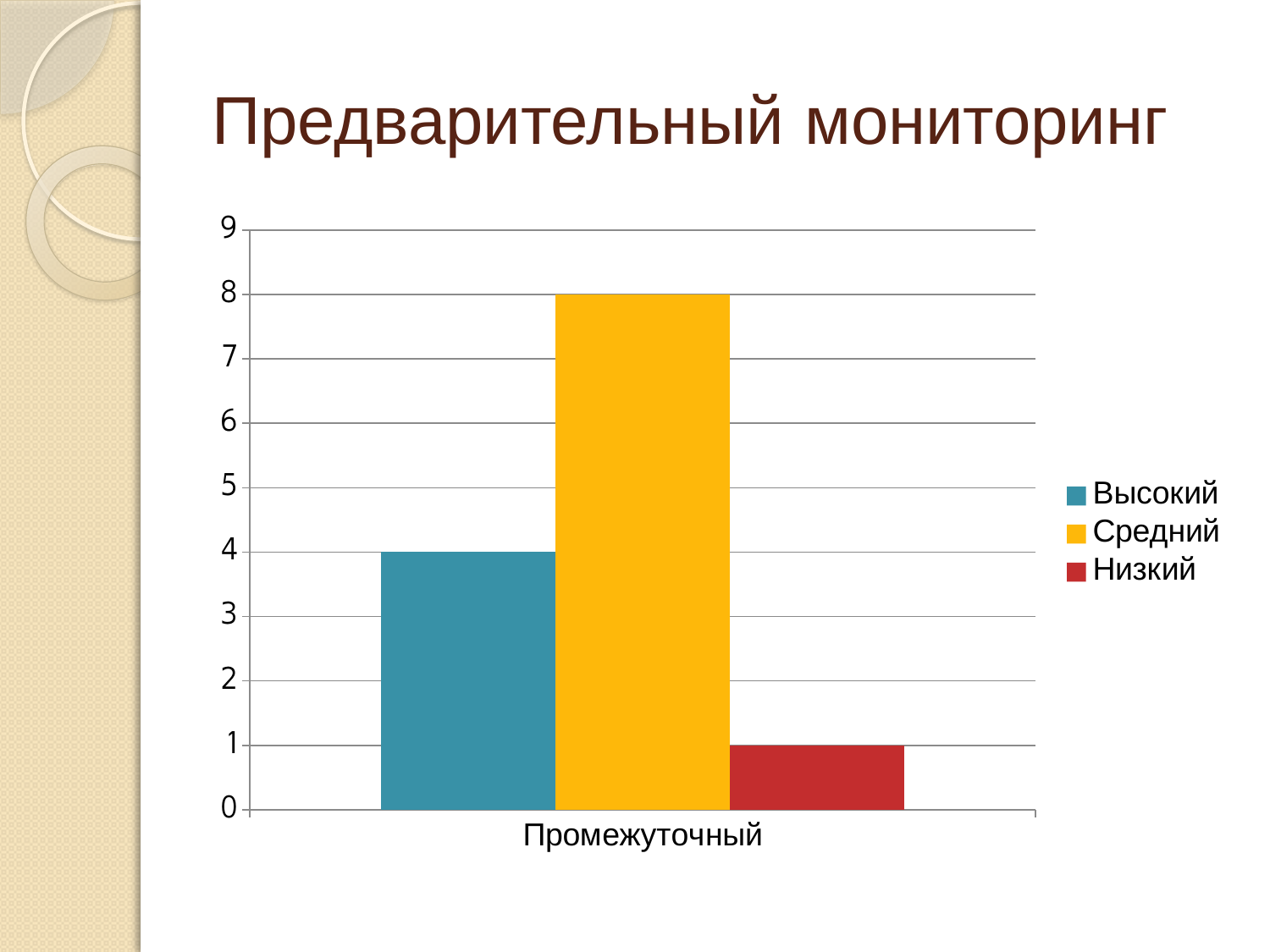

# Предварительный мониторинг

### Chart

| Category | Высокий | Средний | Низкий |
|---|---|---|---|
| Промежуточный | 4.0 | 8.0 | 1.0 |